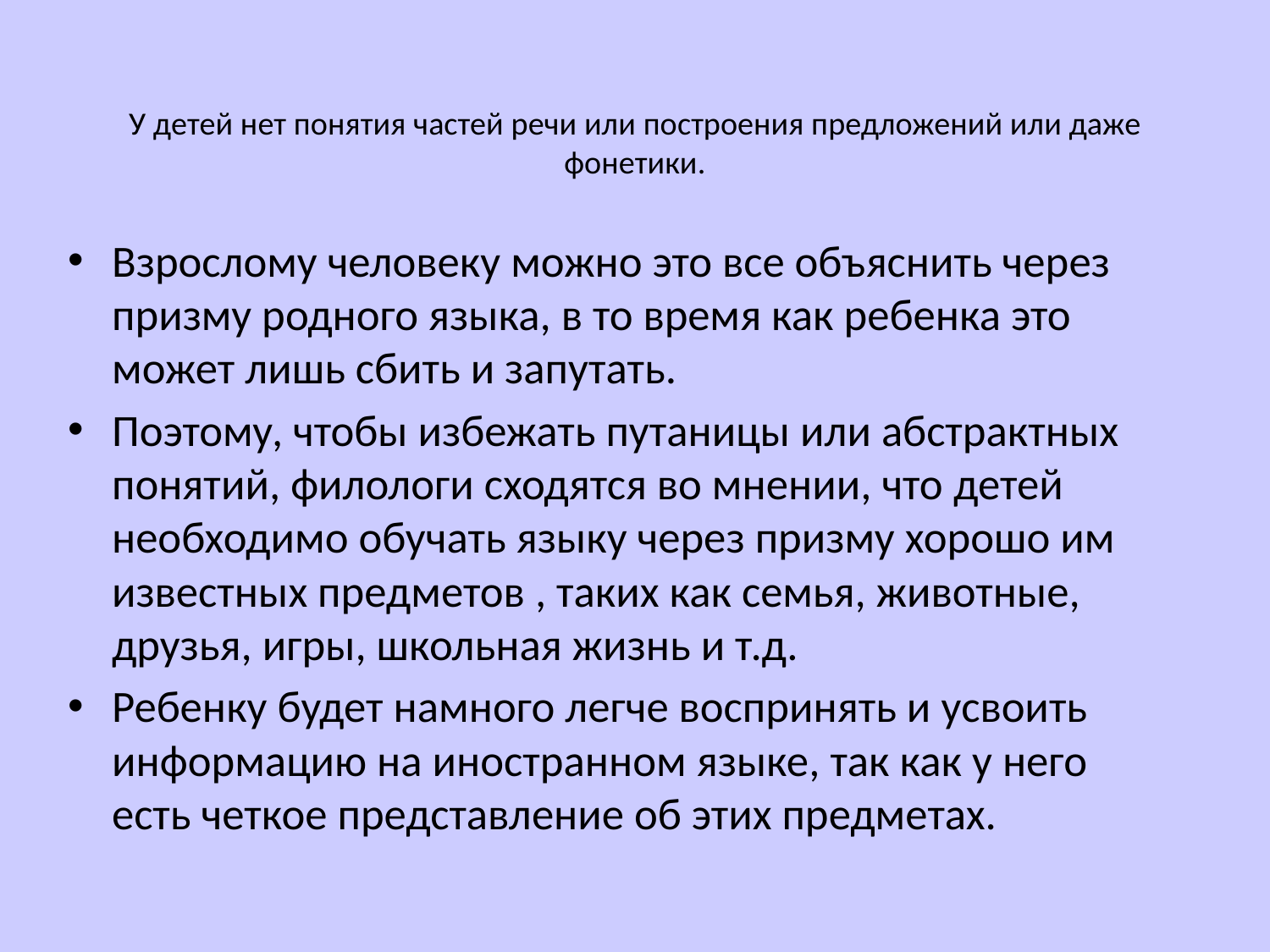

# У детей нет понятия частей речи или построения предложений или даже фонетики.

Взрослому человеку можно это все объяснить через призму родного языка, в то время как ребенка это может лишь сбить и запутать.
Поэтому, чтобы избежать путаницы или абстрактных понятий, филологи сходятся во мнении, что детей необходимо обучать языку через призму хорошо им известных предметов , таких как семья, животные, друзья, игры, школьная жизнь и т.д.
Ребенку будет намного легче воспринять и усвоить информацию на иностранном языке, так как у него есть четкое представление об этих предметах.